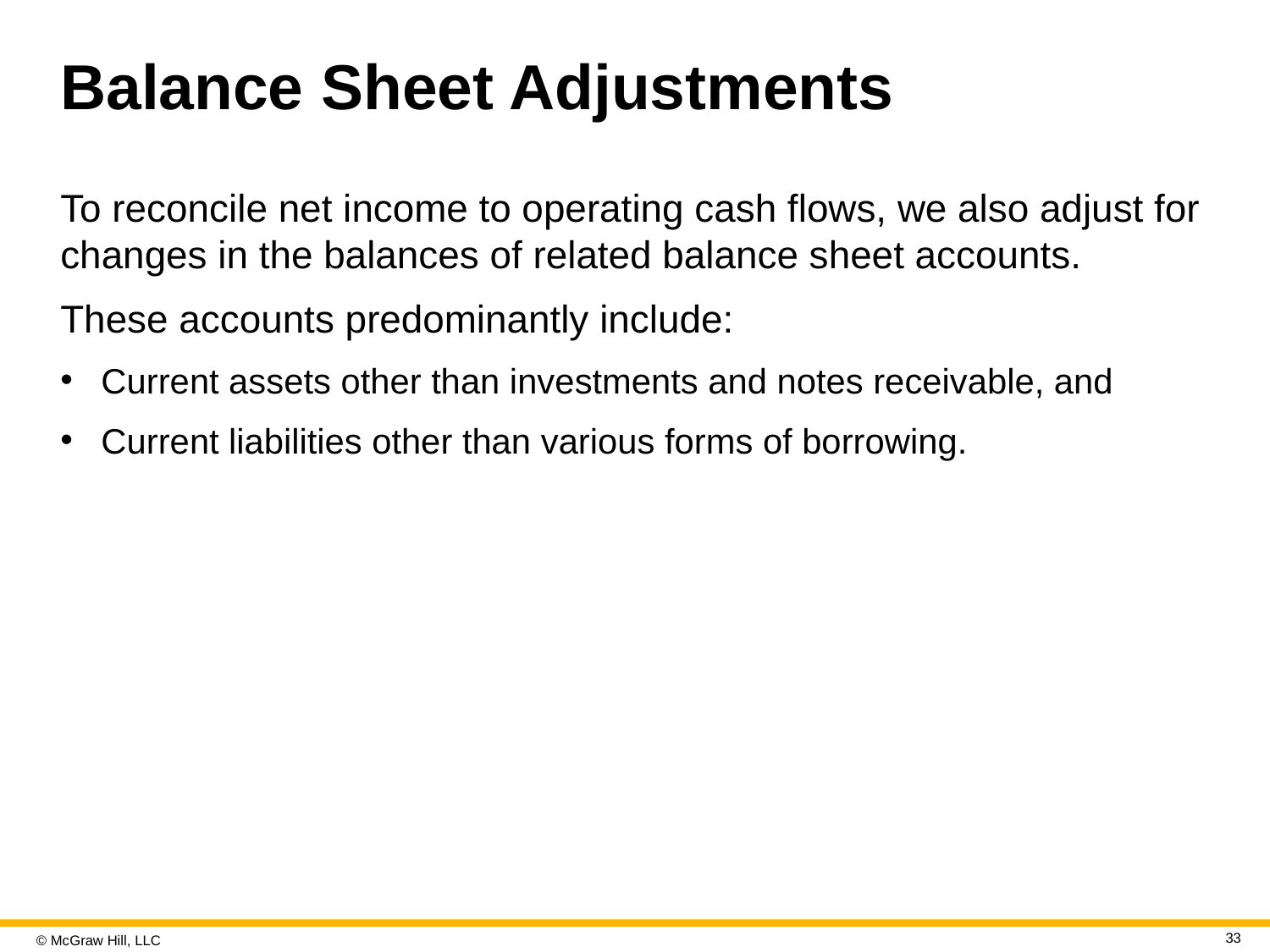

# Balance Sheet Adjustments
To reconcile net income to operating cash flows, we also adjust for changes in the balances of related balance sheet accounts.
These accounts predominantly include:
Current assets other than investments and notes receivable, and
Current liabilities other than various forms of borrowing.
33